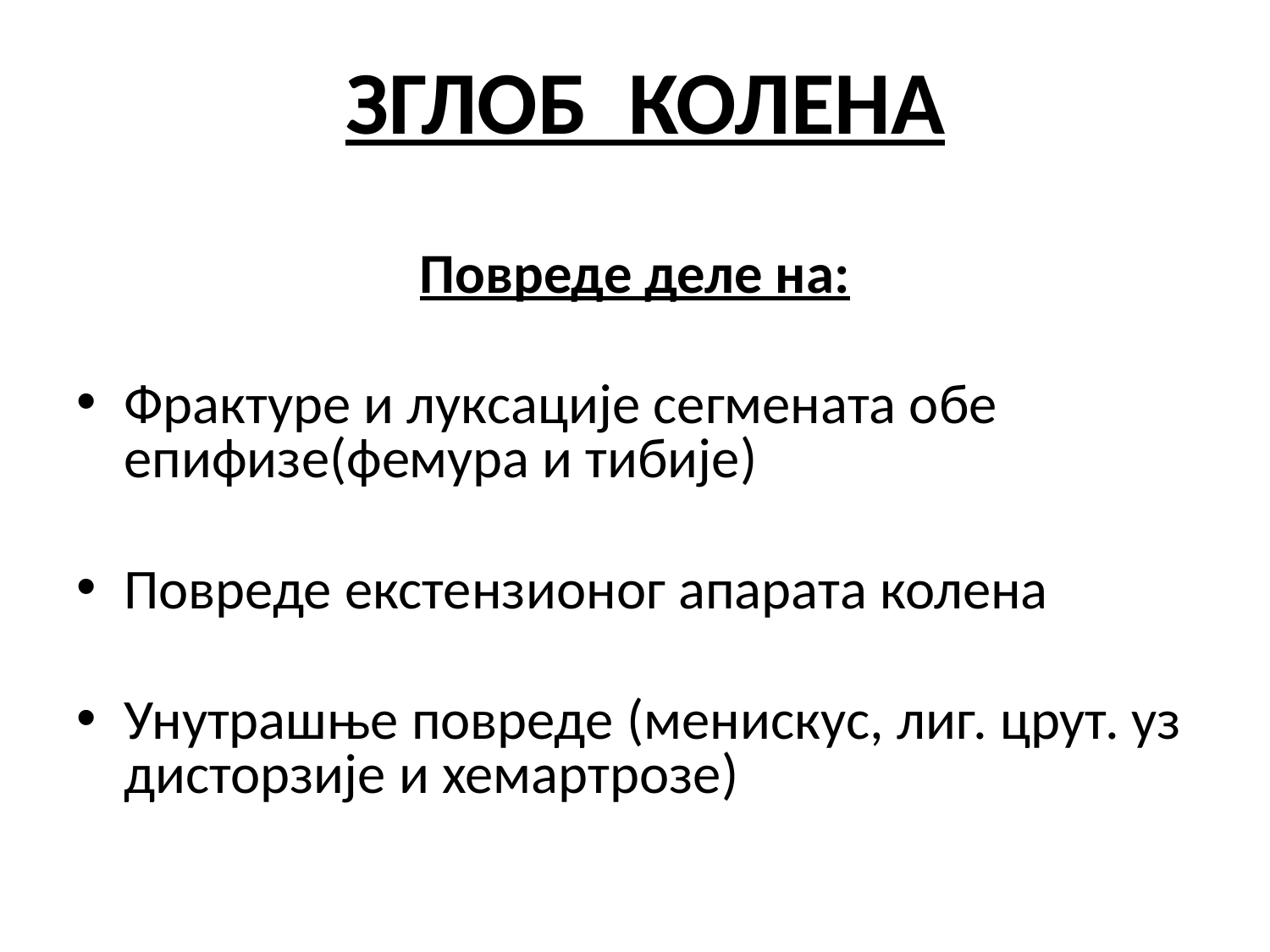

# ЗГЛОБ  КОЛЕНА
Повреде деле на:

Фрактуре и луксације сегмената обе епифизе(фемура и тибије)

Повреде екстензионог апарата колена

Унутрашње повреде (менискус, лиг. црут. уз дисторзије и хемартрозе)